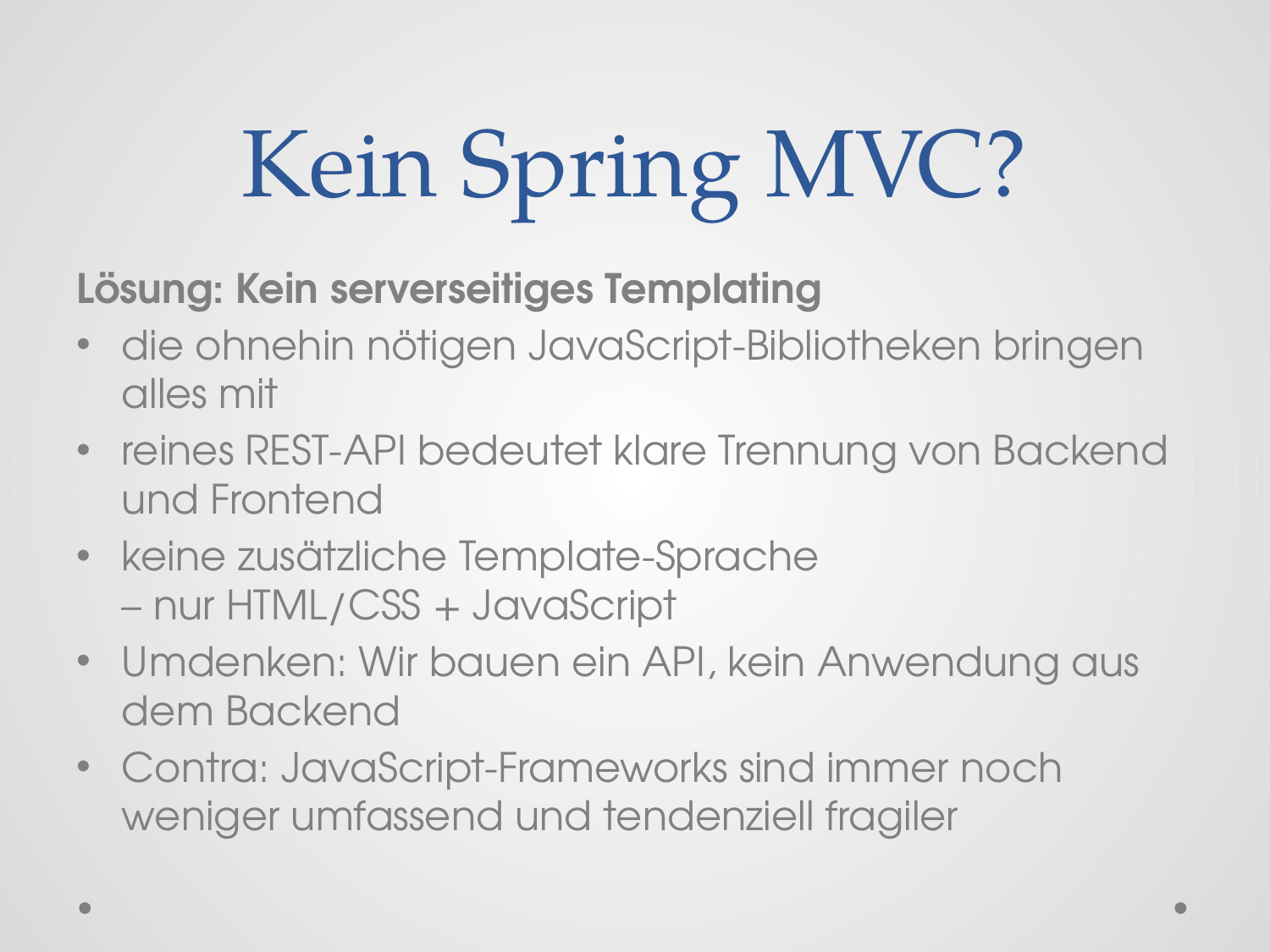

# Kein Spring MVC?
Lösung: Kein serverseitiges Templating
die ohnehin nötigen JavaScript-Bibliotheken bringen alles mit
reines REST-API bedeutet klare Trennung von Backend und Frontend
keine zusätzliche Template-Sprache
– nur HTML/CSS + JavaScript
Umdenken: Wir bauen ein API, kein Anwendung aus dem Backend
Contra: JavaScript-Frameworks sind immer noch weniger umfassend und tendenziell fragiler